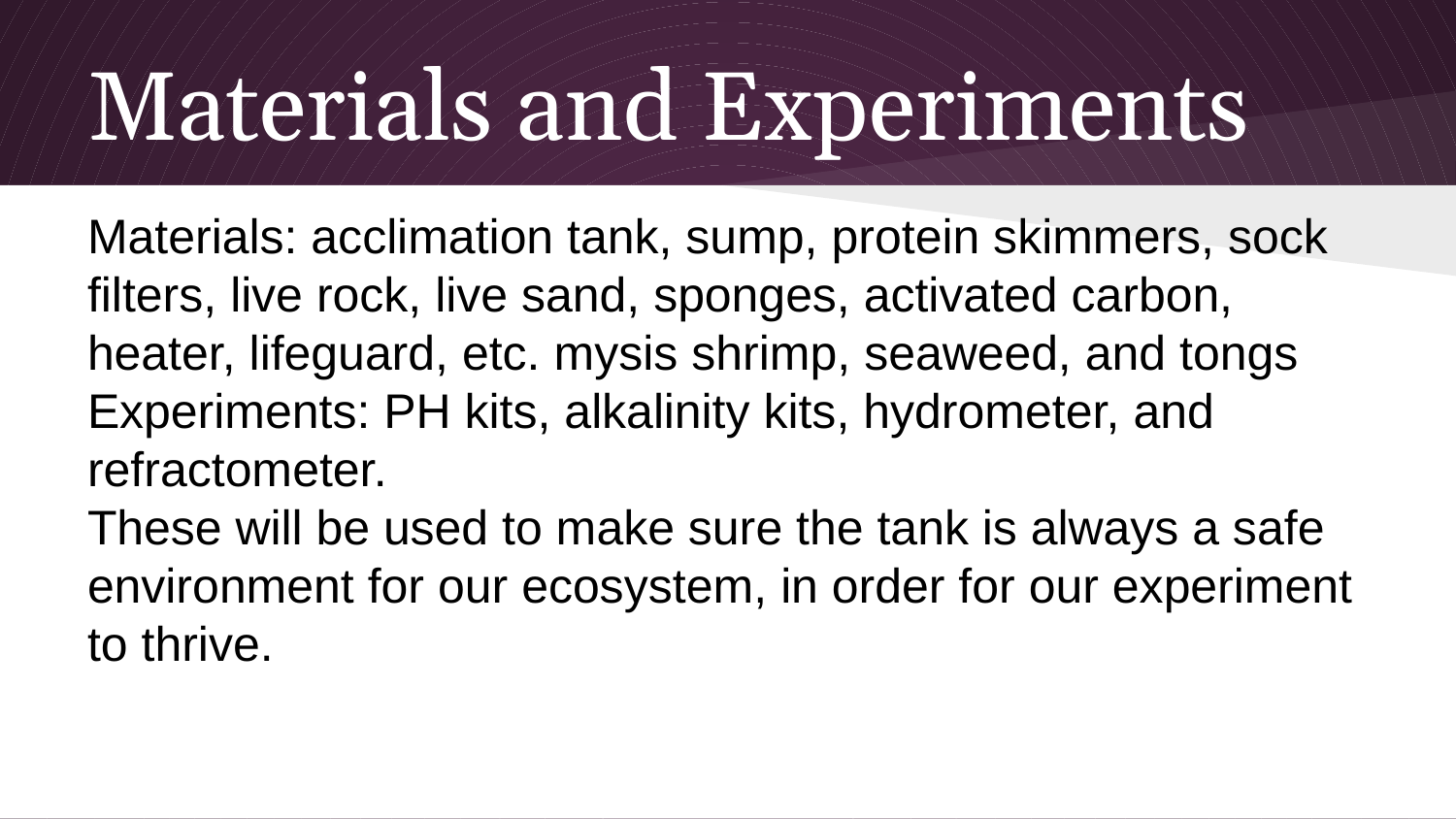

# Materials and Experiments
Materials: acclimation tank, sump, protein skimmers, sock filters, live rock, live sand, sponges, activated carbon, heater, lifeguard, etc. mysis shrimp, seaweed, and tongs
Experiments: PH kits, alkalinity kits, hydrometer, and refractometer.
These will be used to make sure the tank is always a safe environment for our ecosystem, in order for our experiment to thrive.